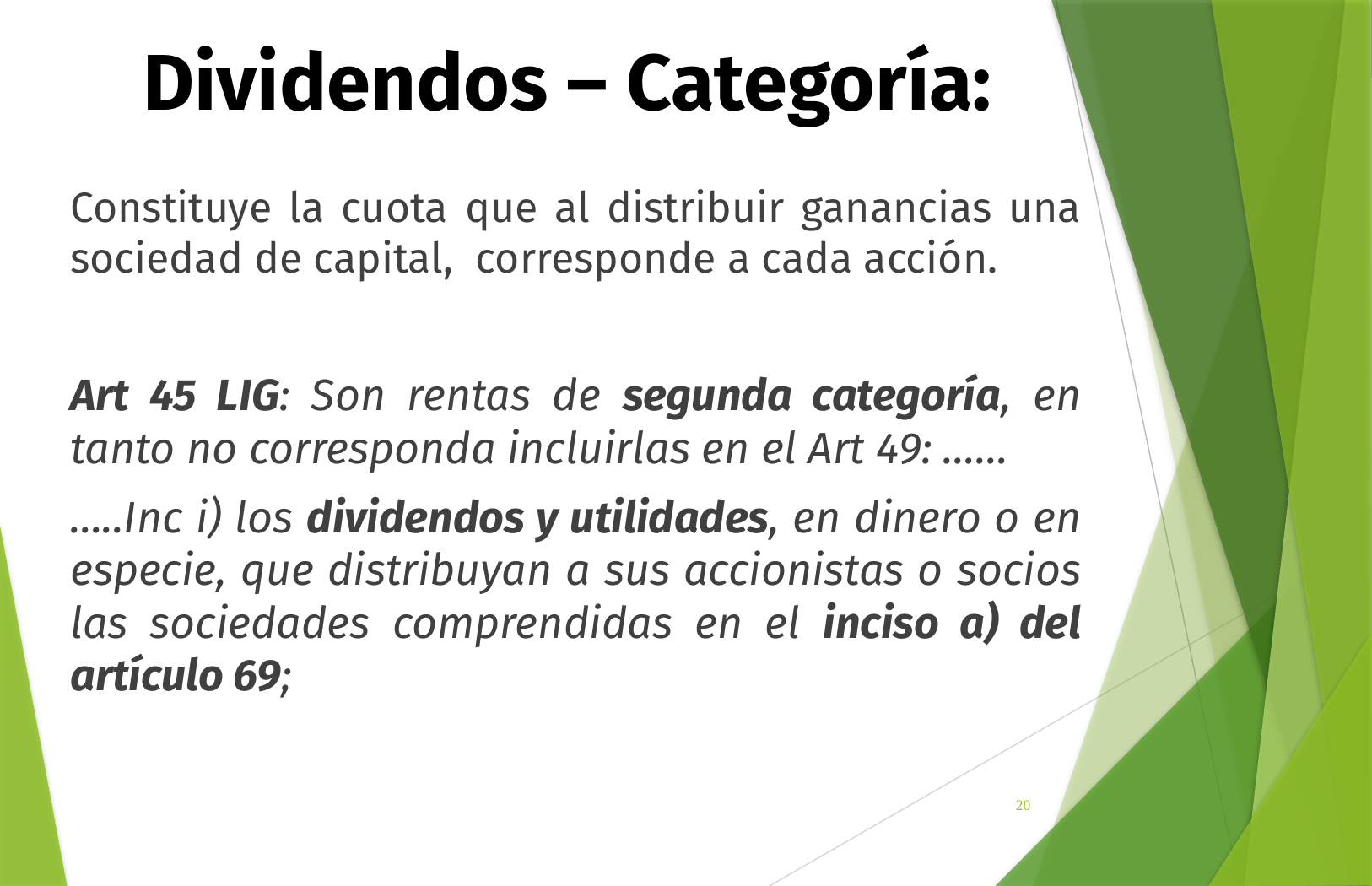

# Dividendos – Categoría:
Constituye la cuota que al distribuir ganancias una sociedad de capital,  corresponde a cada acción.

Art 45 LIG: Son rentas de segunda categoría, en tanto no corresponda incluirlas en el Art 49: ……
…..Inc i) los dividendos y utilidades, en dinero o en especie, que distribuyan a sus accionistas o socios las sociedades comprendidas en el inciso a) del artículo 69;
20